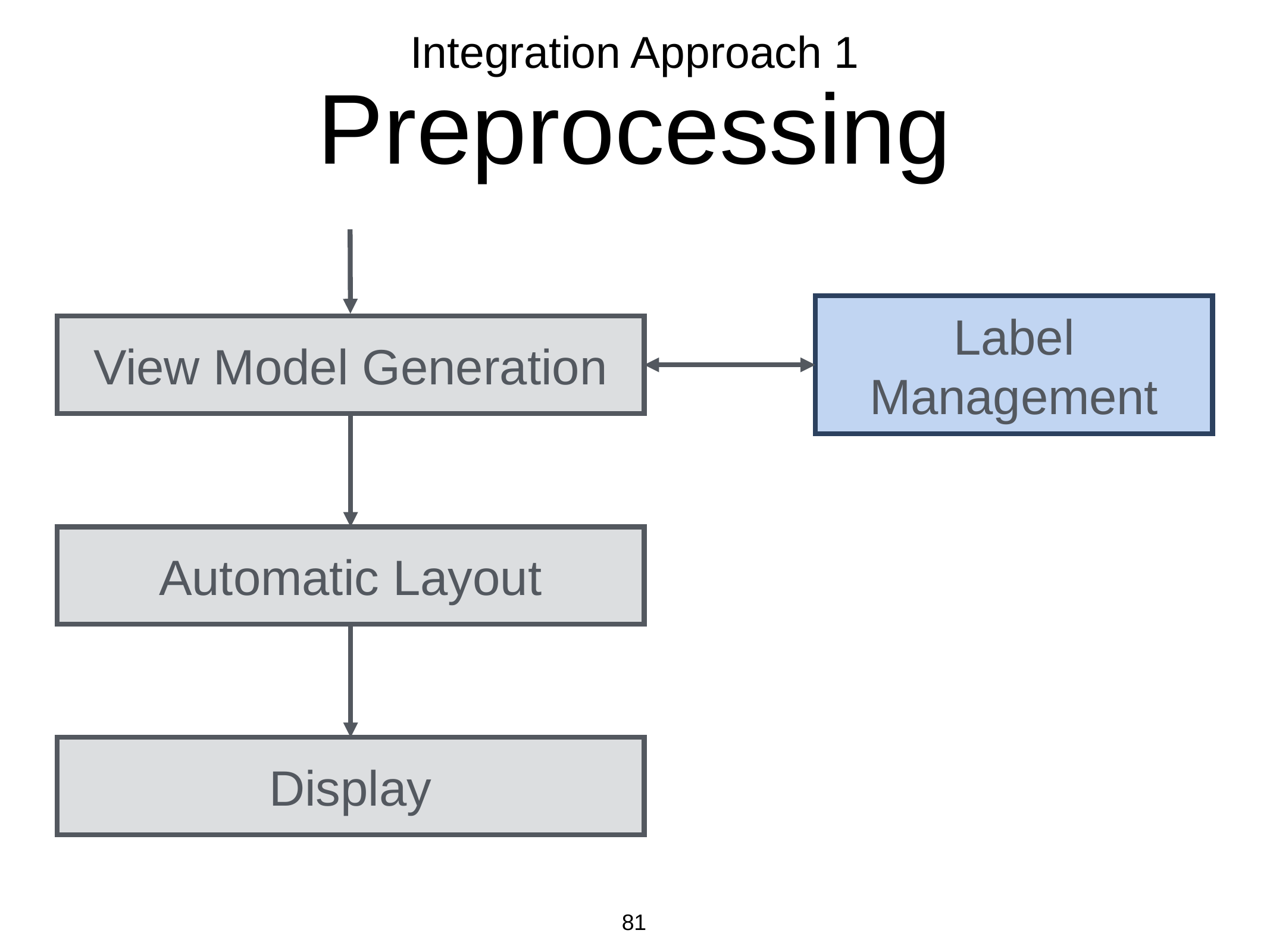

# Preprocessing
Integration Approach 1

Label Management
View Model Generation
Automatic Layout
Display
81